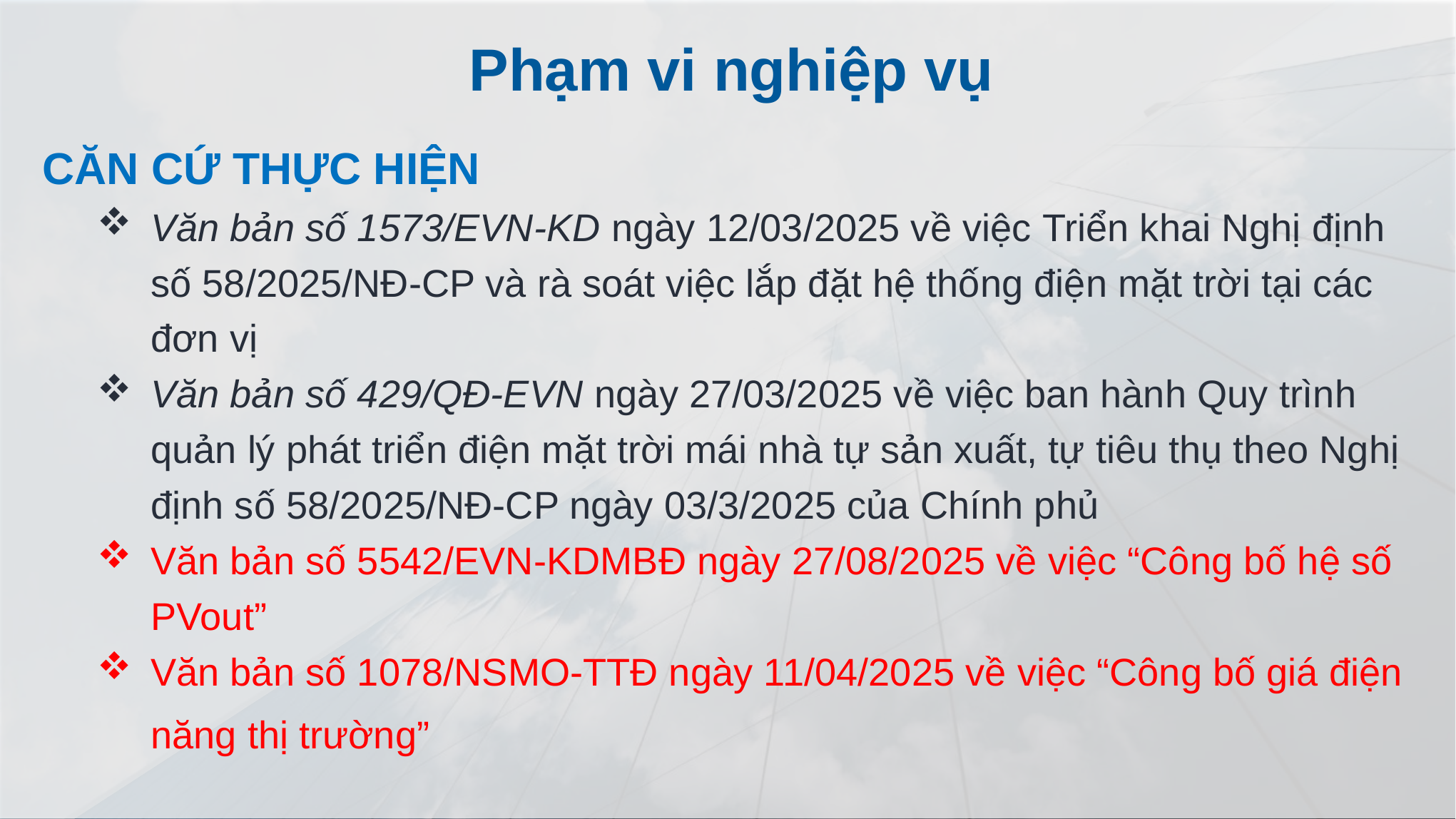

Phạm vi nghiệp vụ
CĂN CỨ THỰC HIỆN
Văn bản số 1573/EVN-KD ngày 12/03/2025 về việc Triển khai Nghị định số 58/2025/NĐ-CP và rà soát việc lắp đặt hệ thống điện mặt trời tại các đơn vị
Văn bản số 429/QĐ-EVN ngày 27/03/2025 về việc ban hành Quy trình quản lý phát triển điện mặt trời mái nhà tự sản xuất, tự tiêu thụ theo Nghị định số 58/2025/NĐ-CP ngày 03/3/2025 của Chính phủ
Văn bản số 5542/EVN-KDMBĐ ngày 27/08/2025 về việc “Công bố hệ số PVout”
Văn bản số 1078/NSMO-TTĐ ngày 11/04/2025 về việc “Công bố giá điện năng thị trường”